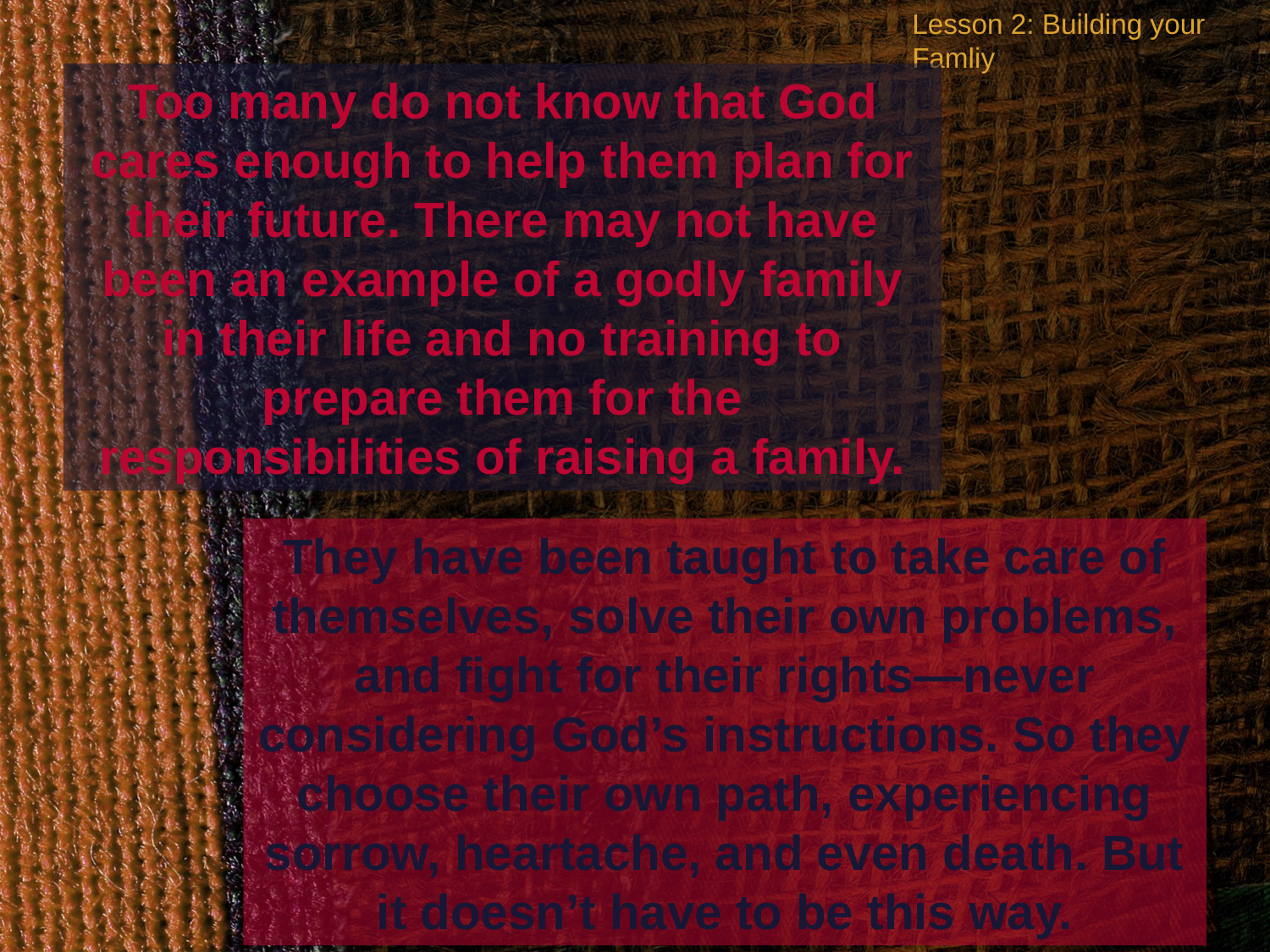

Lesson 2: Building your Famliy
Too many do not know that God cares enough to help them plan for their future. There may not have been an example of a godly family in their life and no training to prepare them for the responsibilities of raising a family.
They have been taught to take care of themselves, solve their own problems, and fight for their rights—never considering God’s instructions. So they choose their own path, experiencing sorrow, heartache, and even death. But it doesn’t have to be this way.